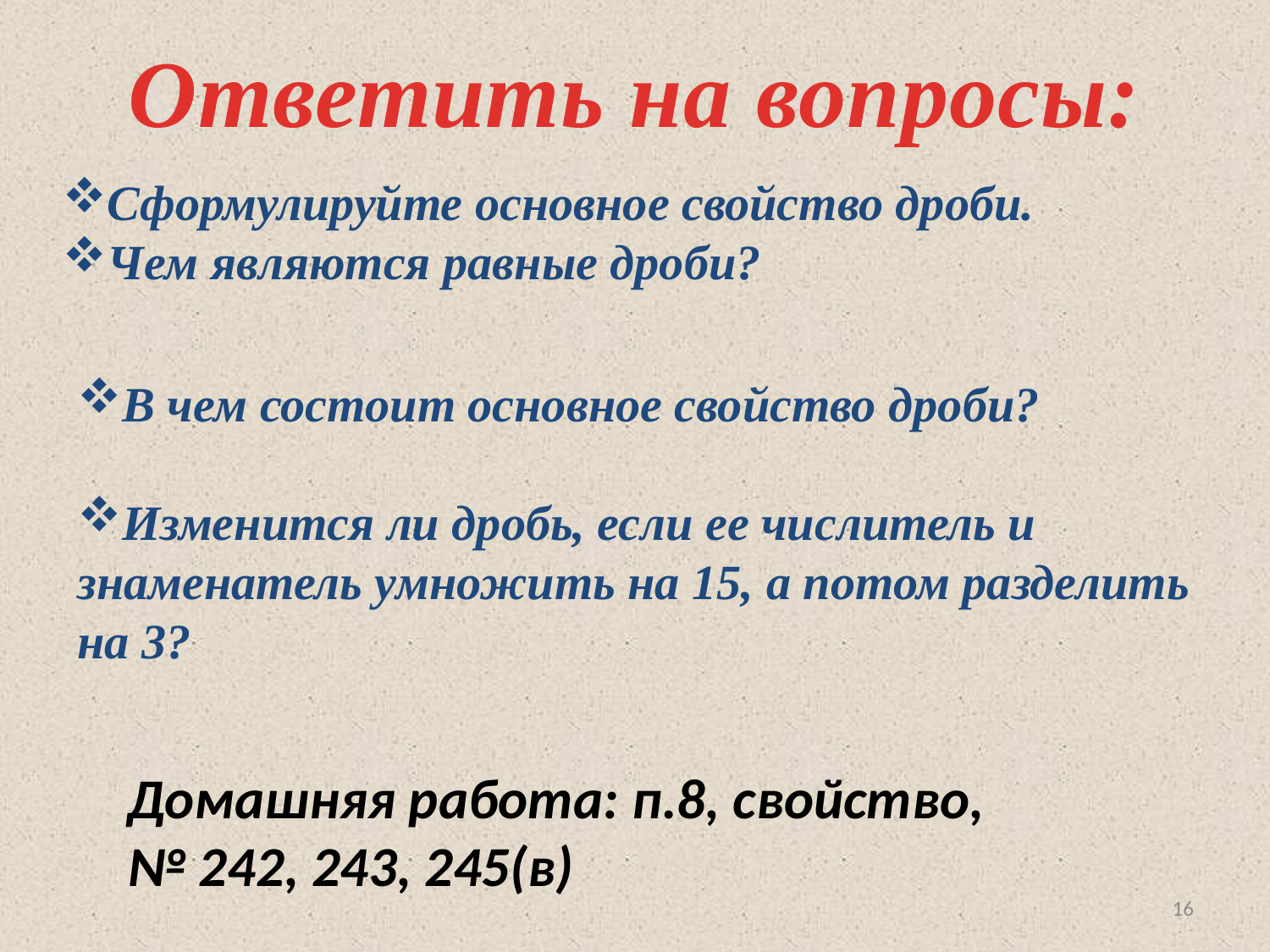

Ответить на вопросы:
Сформулируйте основное свойство дроби.
Чем являются равные дроби?
В чем состоит основное свойство дроби?

Изменится ли дробь, если ее числитель и знаменатель умножить на 15, а потом разделить на 3?
Домашняя работа: п.8, свойство,
№ 242, 243, 245(в)
16